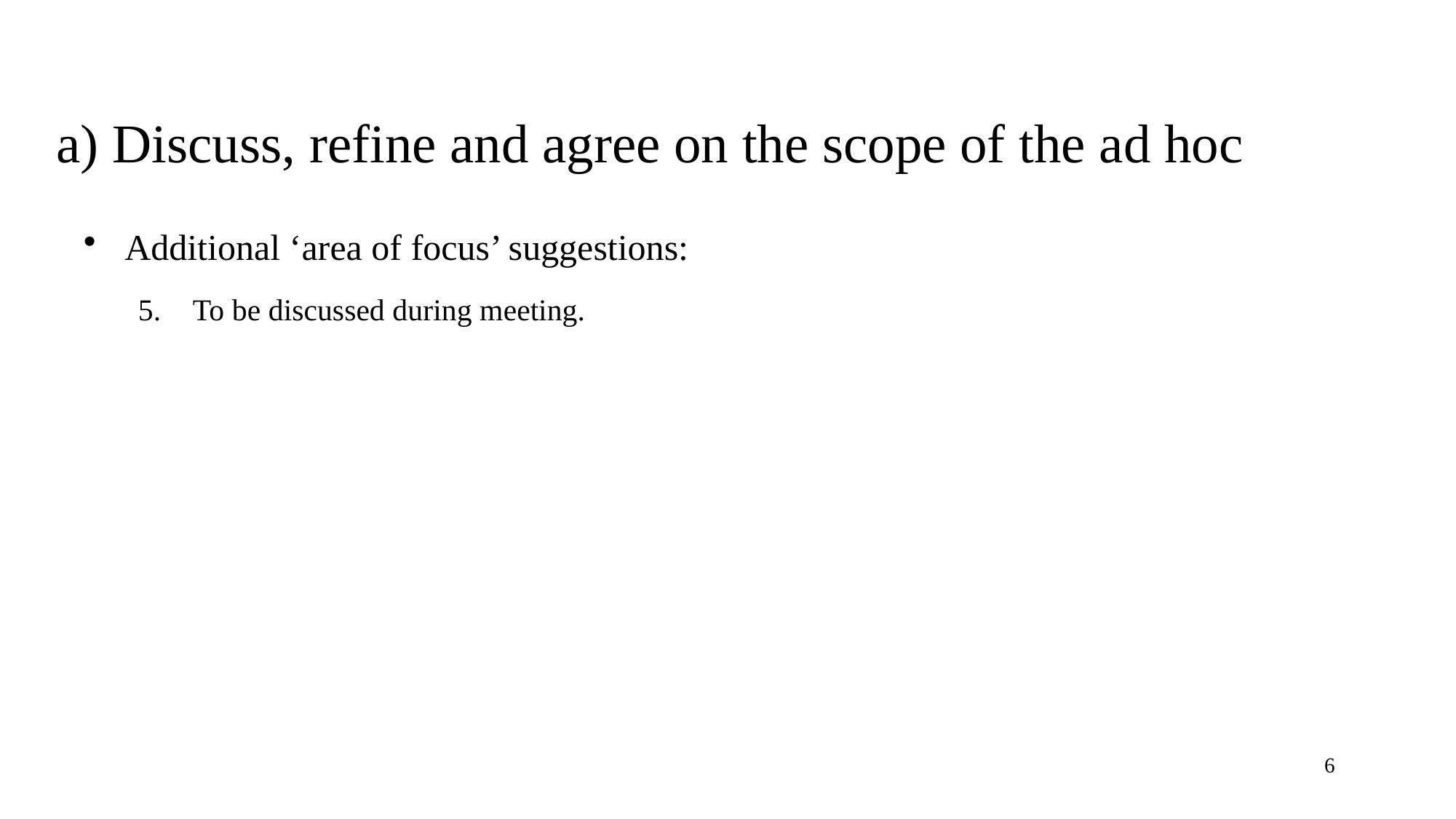

# a) Discuss, refine and agree on the scope of the ad hoc
Additional ‘area of focus’ suggestions:

To be discussed during meeting.

6